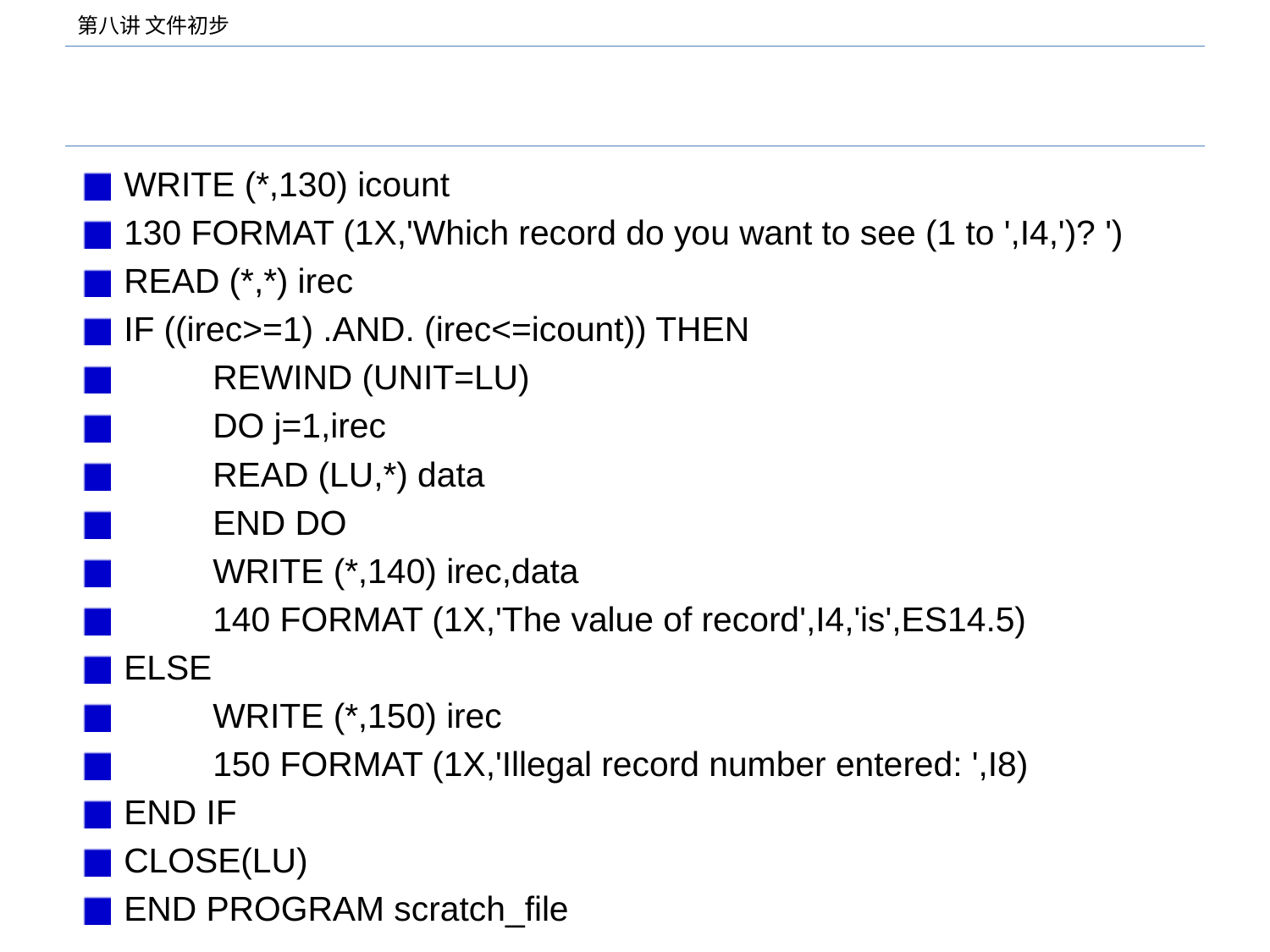

#
WRITE (*,130) icount
130 FORMAT (1X,'Which record do you want to see (1 to ',I4,')? ')
READ (*,*) irec
IF ((irec>=1) .AND. (irec<=icount)) THEN
	REWIND (UNIT=LU)
	DO j=1,irec
		READ (LU,*) data
	END DO
	WRITE (*,140) irec,data
	140 FORMAT (1X,'The value of record',I4,'is',ES14.5)
ELSE
	WRITE (*,150) irec
	150 FORMAT (1X,'Illegal record number entered: ',I8)
END IF
CLOSE(LU)
END PROGRAM scratch_file